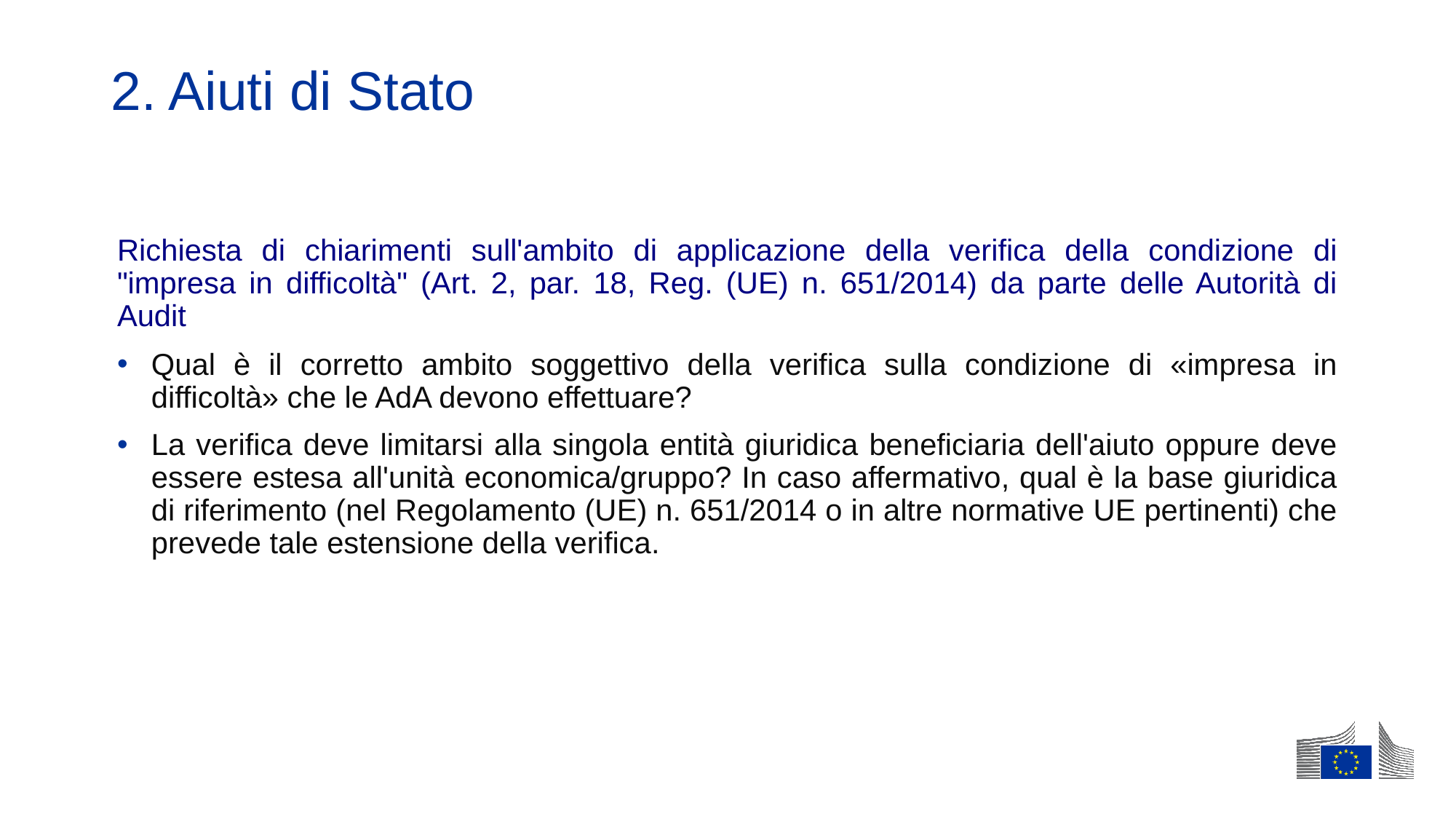

# 2. Aiuti di Stato
Richiesta di chiarimenti sull'ambito di applicazione della verifica della condizione di "impresa in difficoltà" (Art. 2, par. 18, Reg. (UE) n. 651/2014) da parte delle Autorità di Audit
Qual è il corretto ambito soggettivo della verifica sulla condizione di «impresa in difficoltà» che le AdA devono effettuare?
La verifica deve limitarsi alla singola entità giuridica beneficiaria dell'aiuto oppure deve essere estesa all'unità economica/gruppo? In caso affermativo, qual è la base giuridica di riferimento (nel Regolamento (UE) n. 651/2014 o in altre normative UE pertinenti) che prevede tale estensione della verifica.